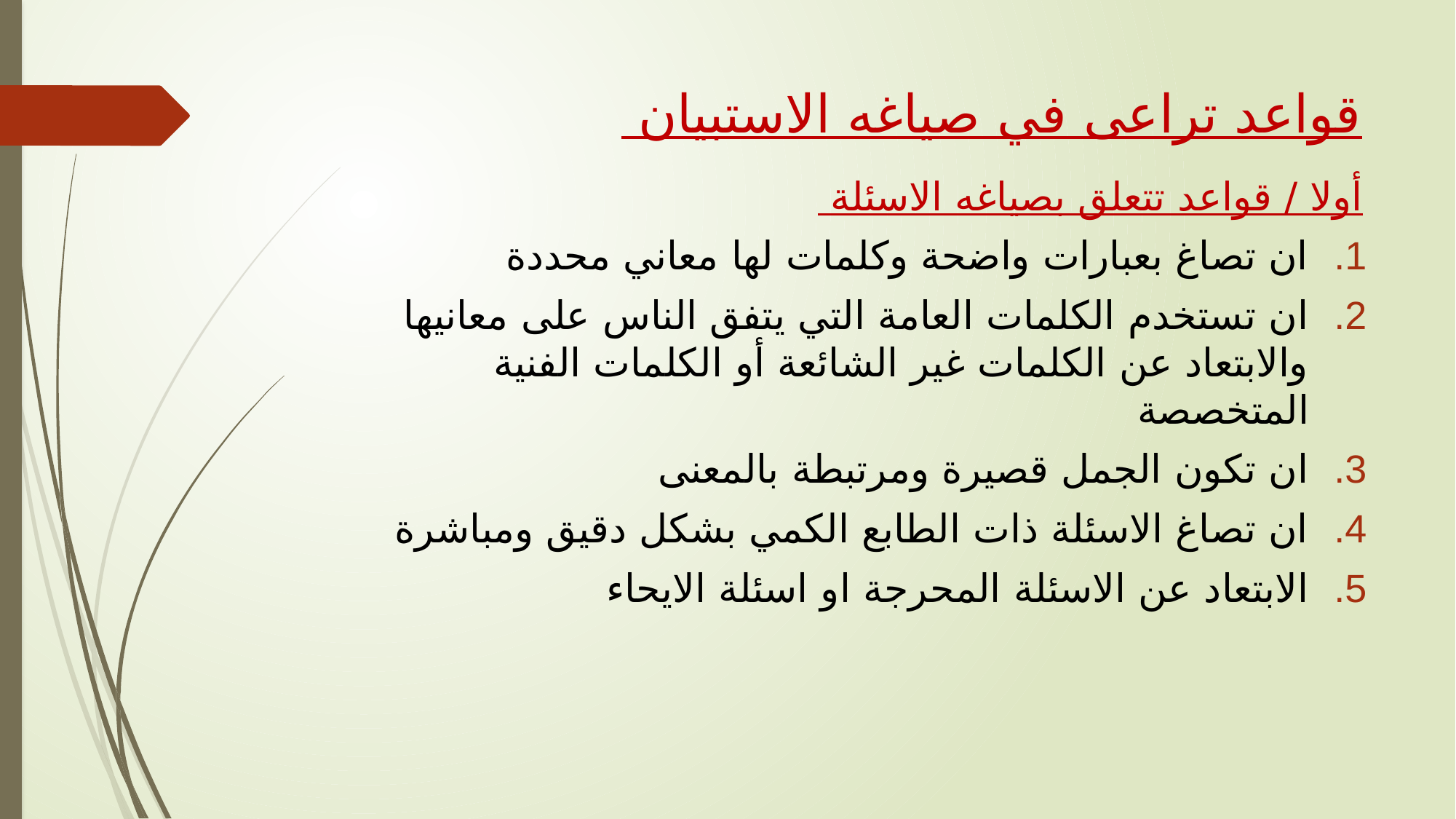

# قواعد تراعى في صياغه الاستبيان
أولا / قواعد تتعلق بصياغه الاسئلة
ان تصاغ بعبارات واضحة وكلمات لها معاني محددة
ان تستخدم الكلمات العامة التي يتفق الناس على معانيها والابتعاد عن الكلمات غير الشائعة أو الكلمات الفنية المتخصصة
ان تكون الجمل قصيرة ومرتبطة بالمعنى
ان تصاغ الاسئلة ذات الطابع الكمي بشكل دقيق ومباشرة
الابتعاد عن الاسئلة المحرجة او اسئلة الايحاء